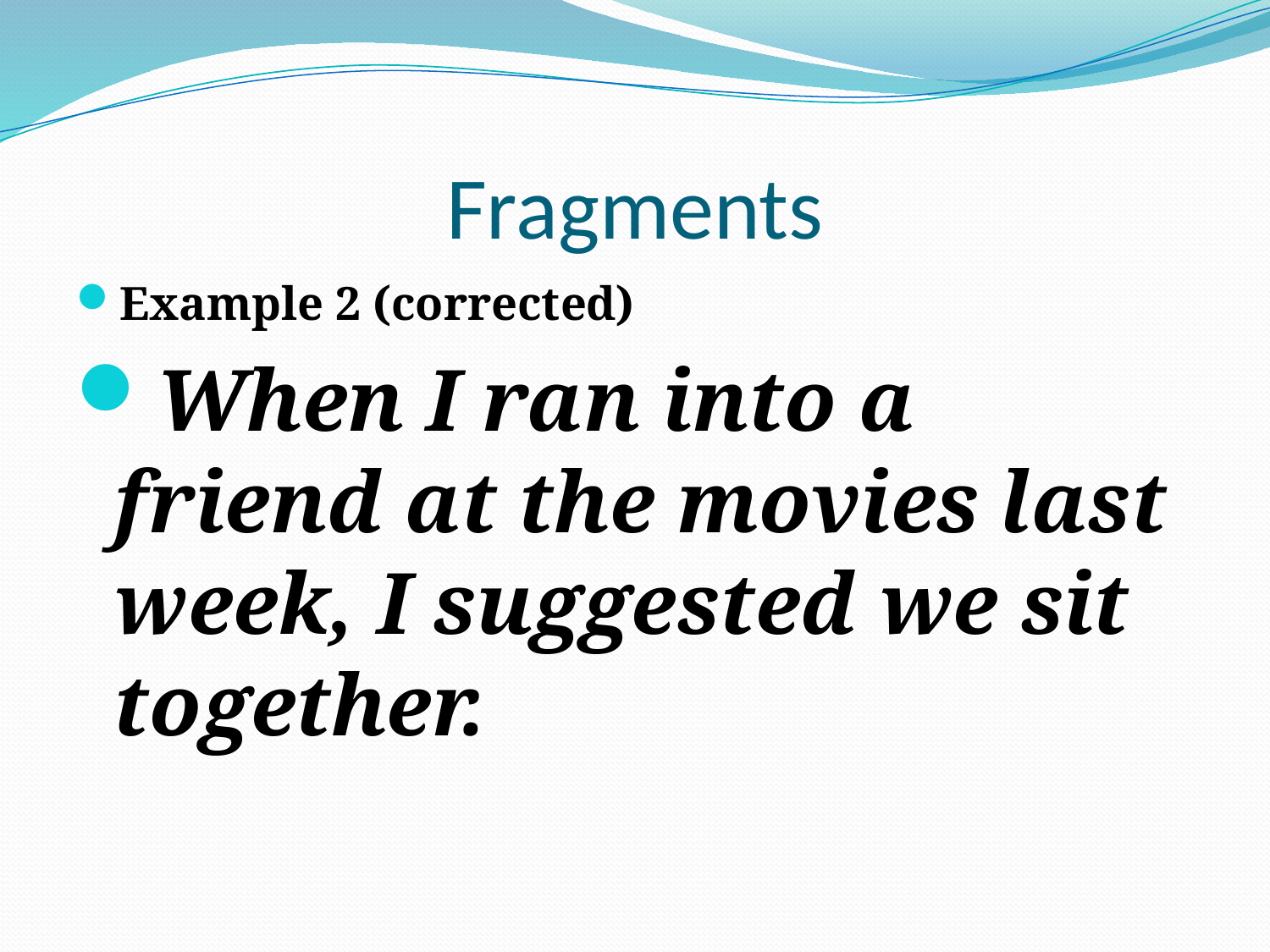

# Fragments
Example 2 (corrected)
When I ran into a friend at the movies last week, I suggested we sit together.